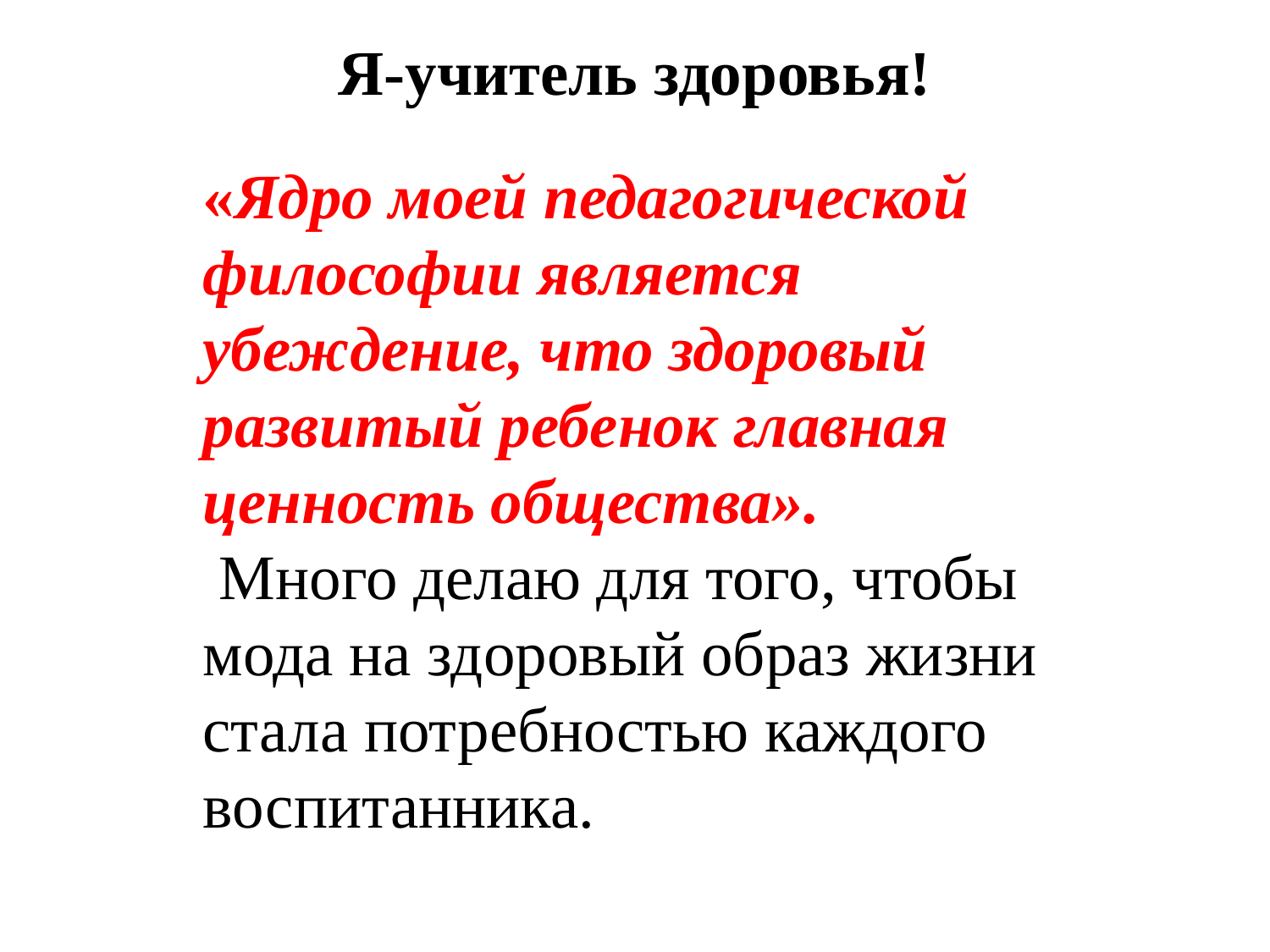

Я-учитель здоровья!
«Ядро моей педагогической философии является убеждение, что здоровый развитый ребенок главная ценность общества».
 Много делаю для того, чтобы мода на здоровый образ жизни стала потребностью каждого воспитанника.